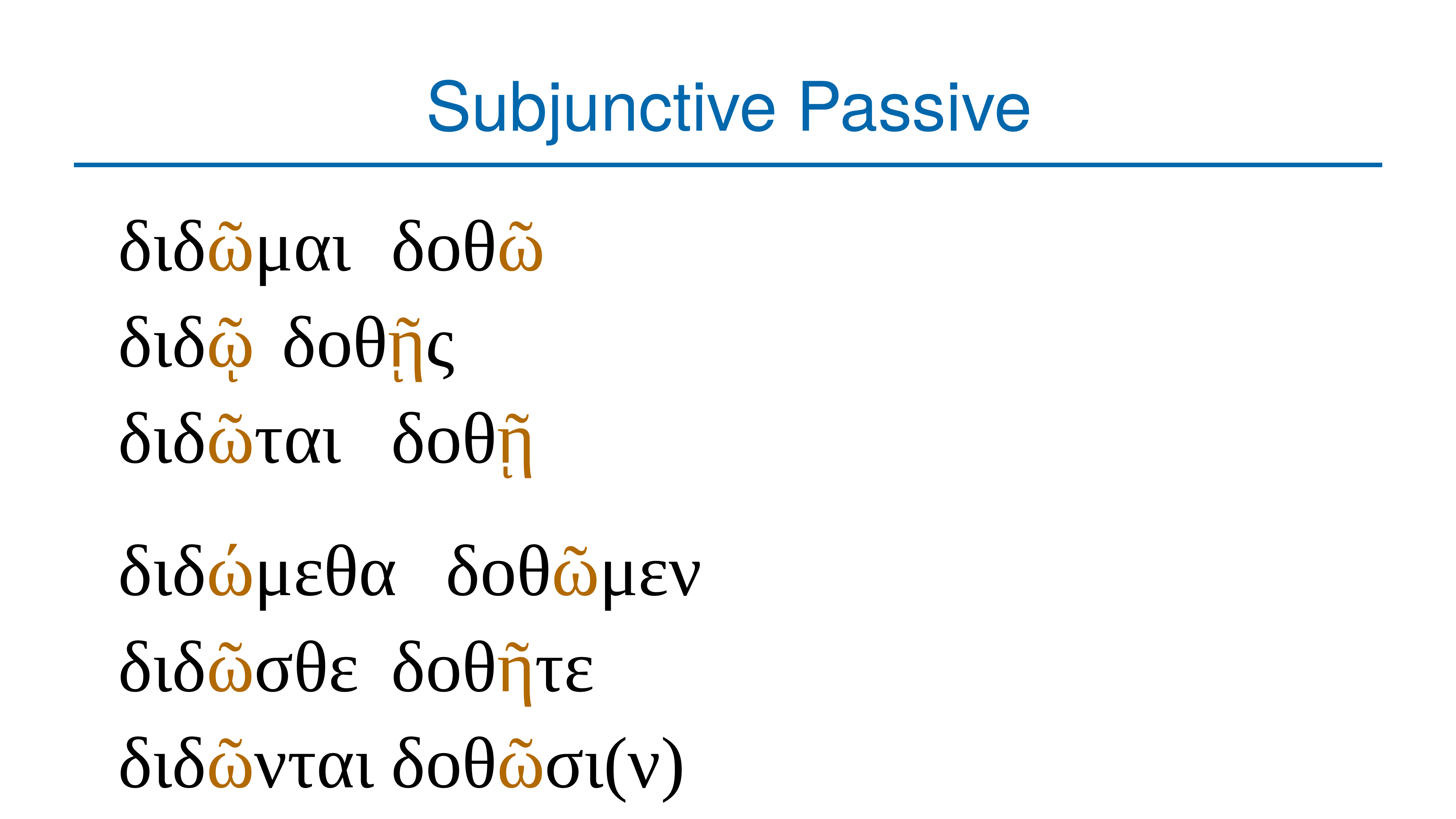

# Subjunctive Passive
διδῶμαι	δοθῶ
διδῷ	δοθῇς
διδῶται	δοθῇ
διδώμεθα	δοθῶμεν
διδῶσθε	δοθῆτε
διδῶνται	δοθῶσι(ν)